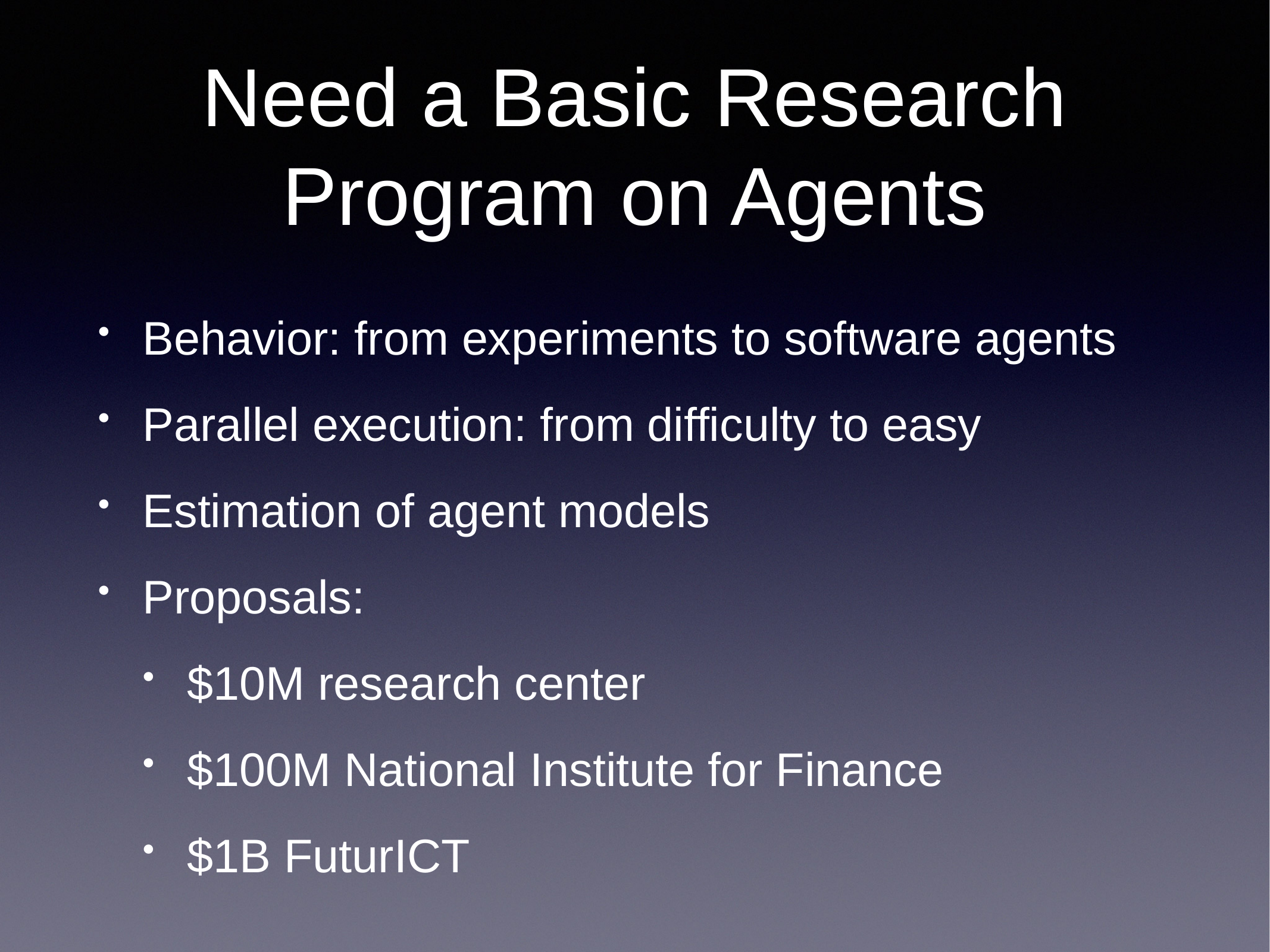

# Need a Basic Research Program on Agents
Behavior: from experiments to software agents
Parallel execution: from difficulty to easy
Estimation of agent models
Proposals:
$10M research center
$100M National Institute for Finance
$1B FuturICT